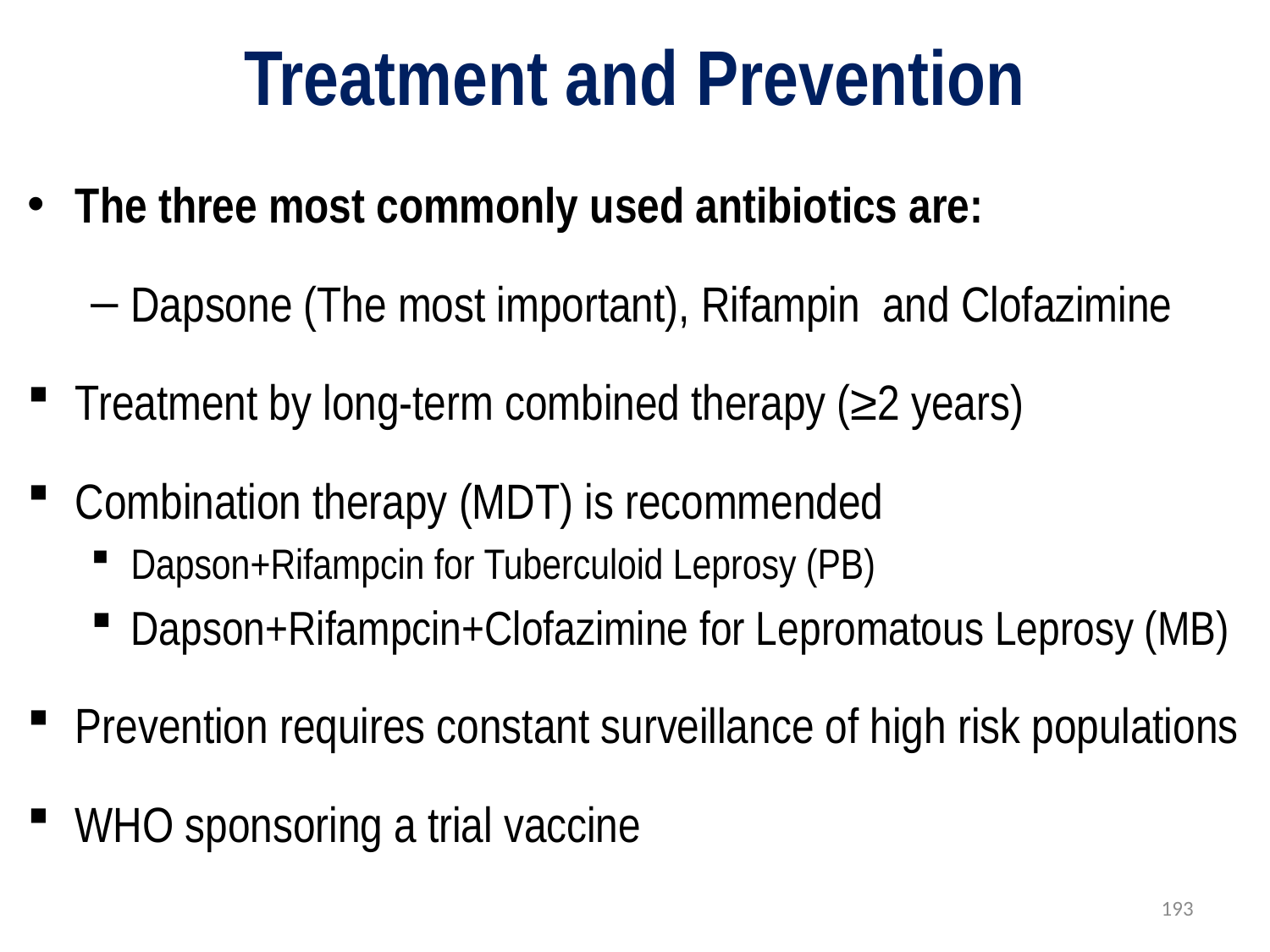

# Treatment and Prevention
The three most commonly used antibiotics are:
Dapsone (The most important), Rifampin  and Clofazimine
Treatment by long-term combined therapy (≥2 years)
Combination therapy (MDT) is recommended
Dapson+Rifampcin for Tuberculoid Leprosy (PB)
Dapson+Rifampcin+Clofazimine for Lepromatous Leprosy (MB)
Prevention requires constant surveillance of high risk populations
WHO sponsoring a trial vaccine

193